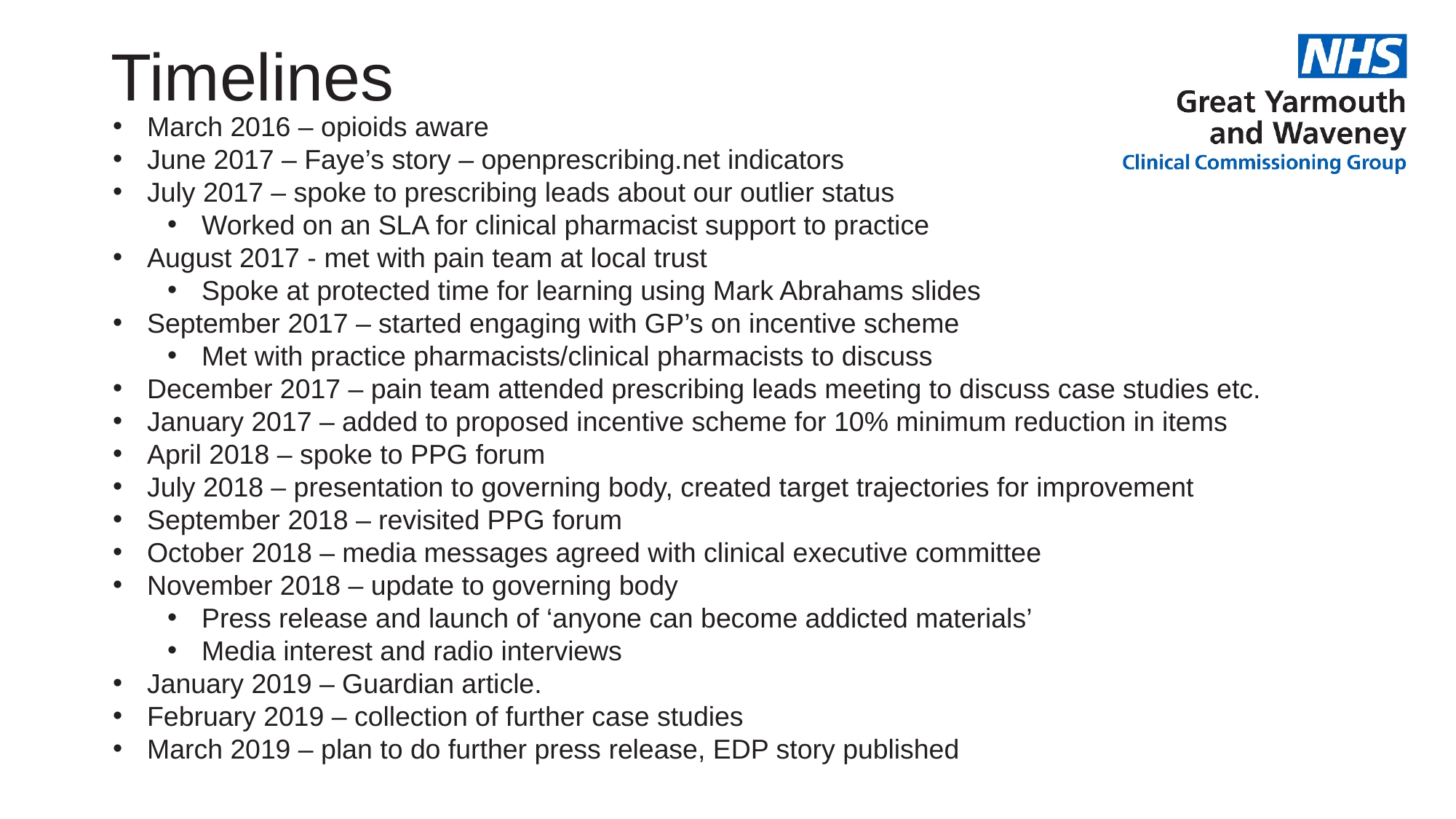

# Timelines
March 2016 – opioids aware
June 2017 – Faye’s story – openprescribing.net indicators
July 2017 – spoke to prescribing leads about our outlier status
Worked on an SLA for clinical pharmacist support to practice
August 2017 - met with pain team at local trust
Spoke at protected time for learning using Mark Abrahams slides
September 2017 – started engaging with GP’s on incentive scheme
Met with practice pharmacists/clinical pharmacists to discuss
December 2017 – pain team attended prescribing leads meeting to discuss case studies etc.
January 2017 – added to proposed incentive scheme for 10% minimum reduction in items
April 2018 – spoke to PPG forum
July 2018 – presentation to governing body, created target trajectories for improvement
September 2018 – revisited PPG forum
October 2018 – media messages agreed with clinical executive committee
November 2018 – update to governing body
Press release and launch of ‘anyone can become addicted materials’
Media interest and radio interviews
January 2019 – Guardian article.
February 2019 – collection of further case studies
March 2019 – plan to do further press release, EDP story published